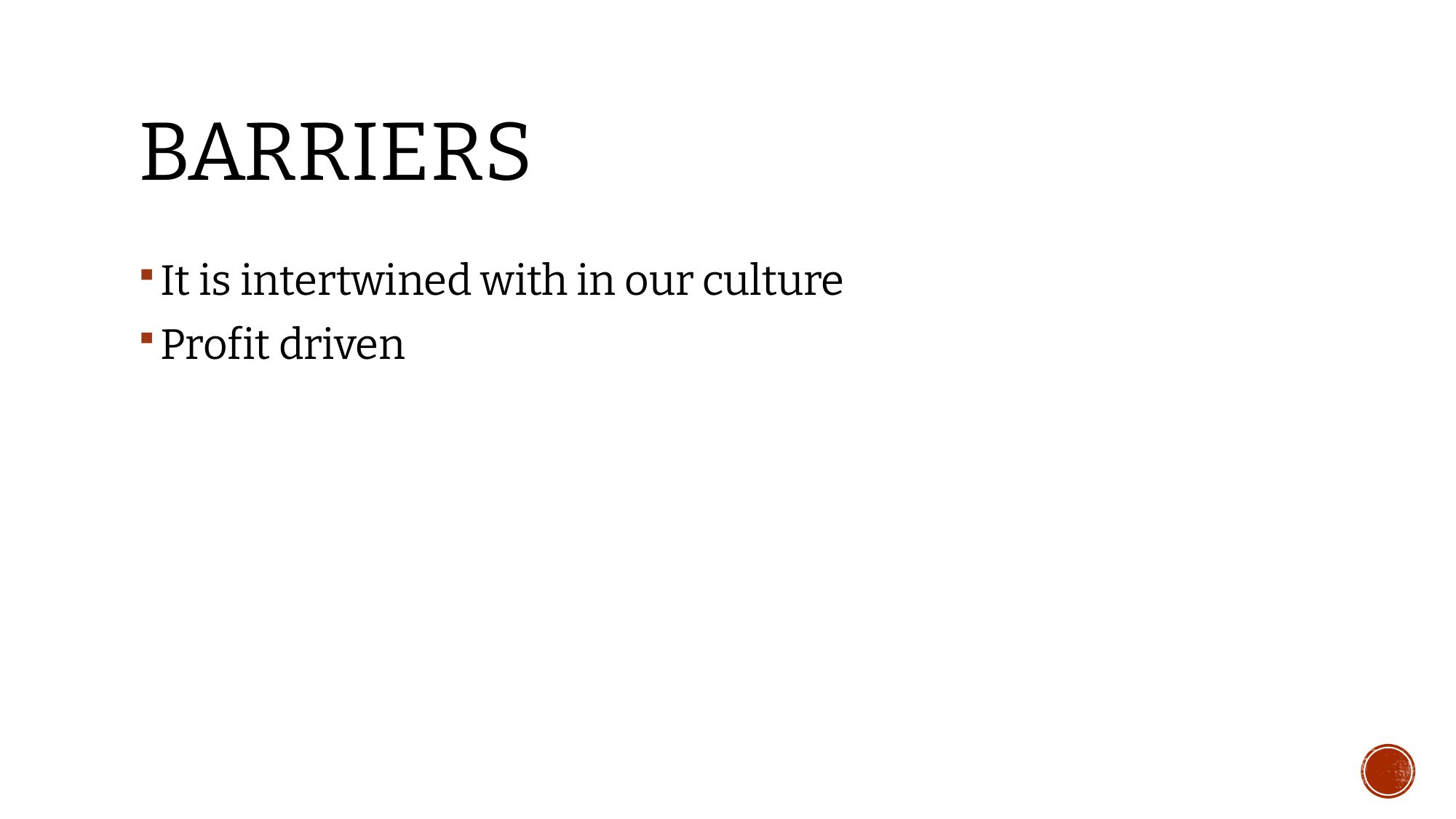

# Barriers
It is intertwined with in our culture
Profit driven